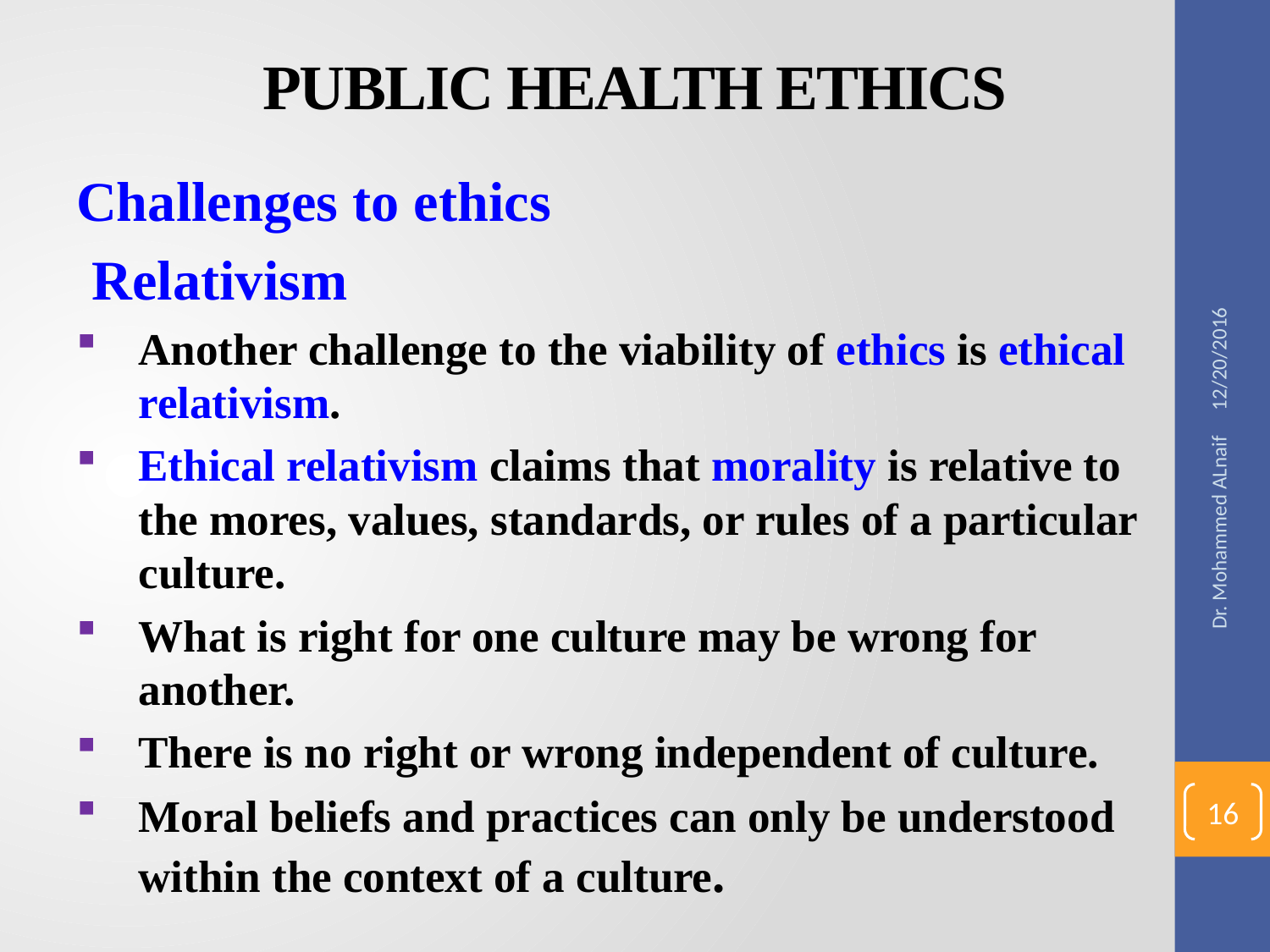

# PUBLIC HEALTH ETHICS
Challenges to ethics
Relativism
Another challenge to the viability of ethics is ethical relativism.
Ethical relativism claims that morality is relative to the mores, values, standards, or rules of a particular culture.
What is right for one culture may be wrong for another.
There is no right or wrong independent of culture.
Moral beliefs and practices can only be understood within the context of a culture.
12/20/2016
Dr. Mohammed ALnaif
16